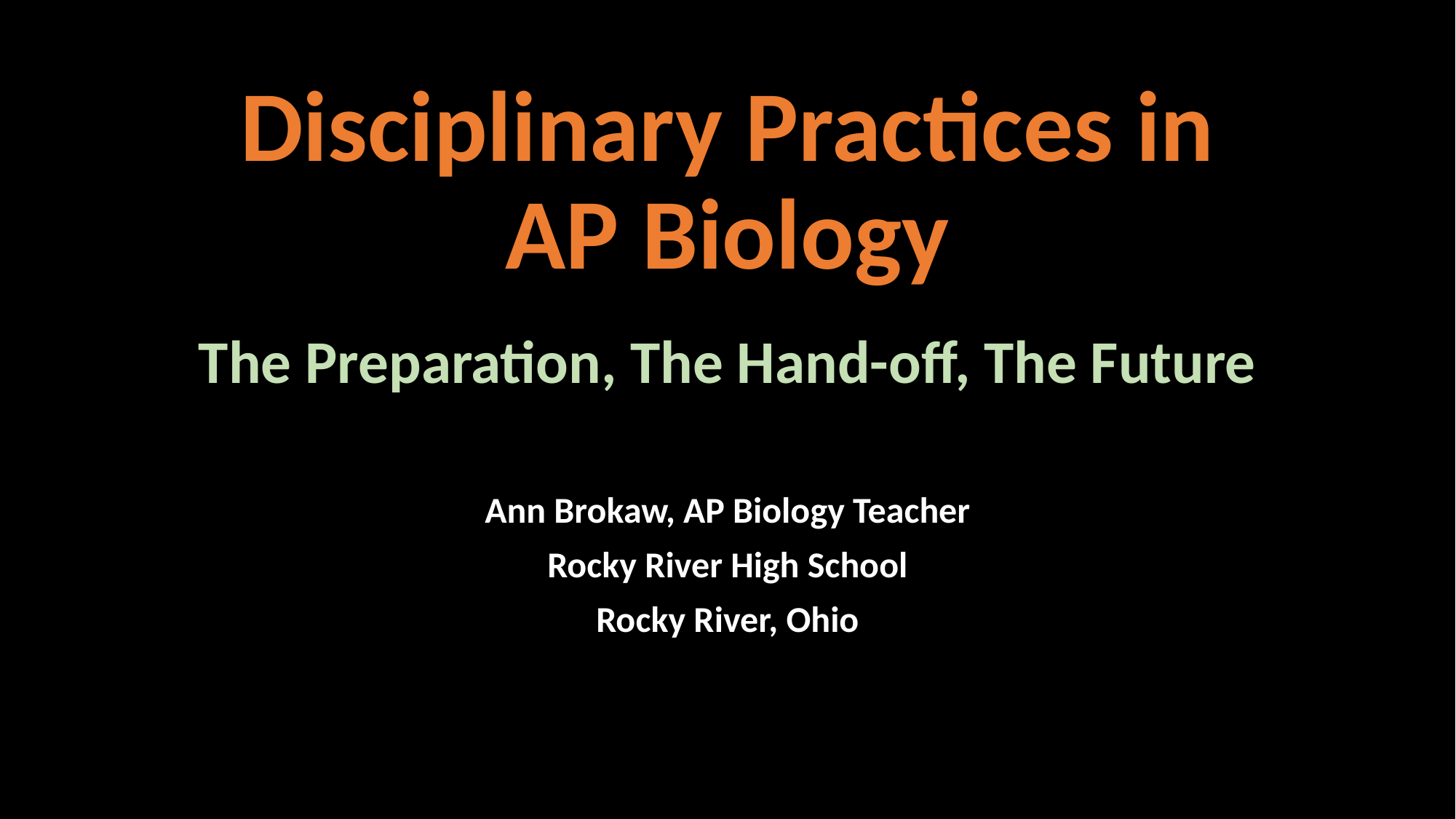

# Disciplinary Practices in AP Biology
The Preparation, The Hand-off, The Future

Ann Brokaw, AP Biology Teacher
Rocky River High School
Rocky River, Ohio